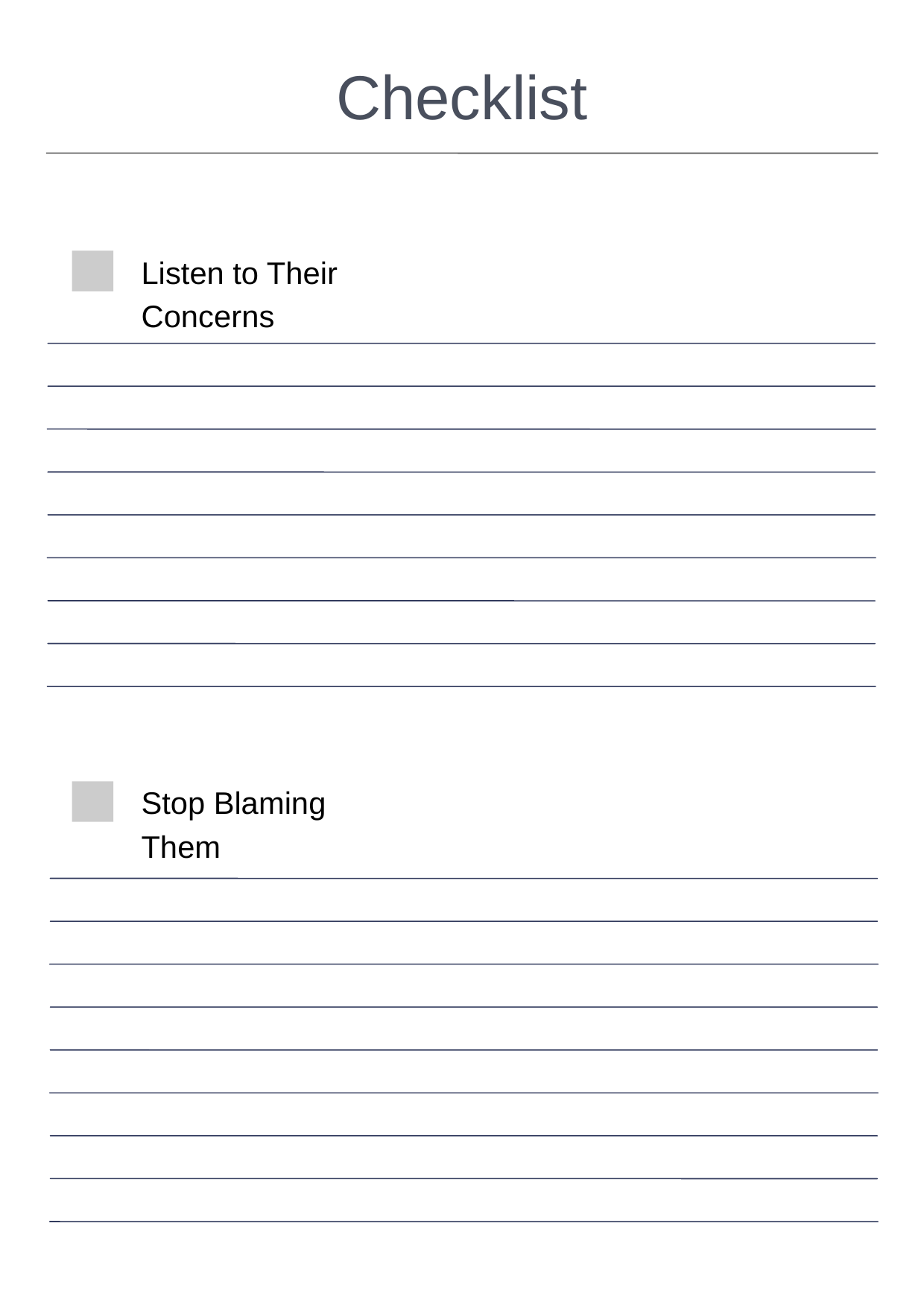

Checklist

Listen to Their Concerns

Stop Blaming Them